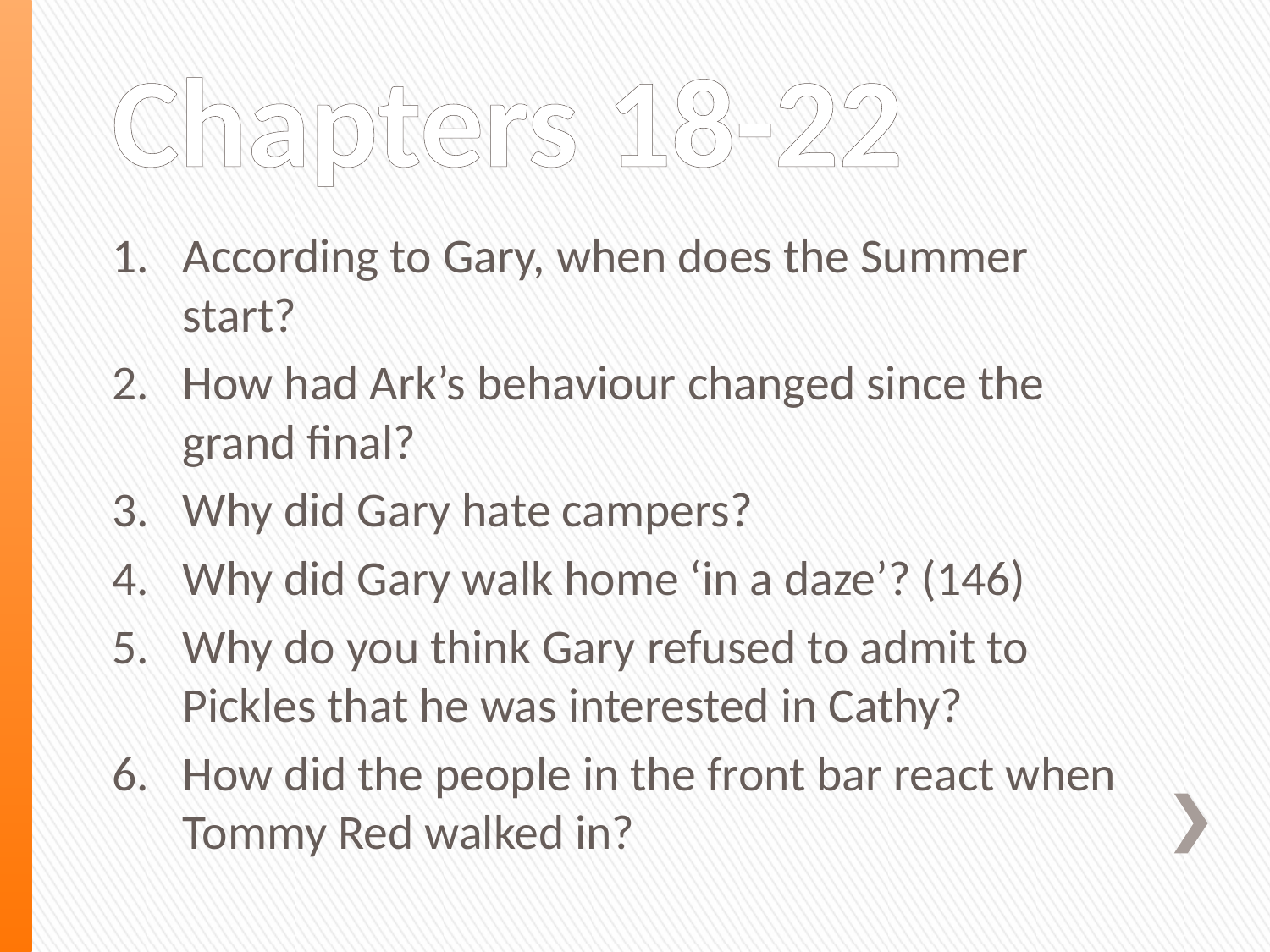

# Chapters 18-22
According to Gary, when does the Summer start?
How had Ark’s behaviour changed since the grand final?
Why did Gary hate campers?
Why did Gary walk home ‘in a daze’? (146)
Why do you think Gary refused to admit to Pickles that he was interested in Cathy?
How did the people in the front bar react when Tommy Red walked in?